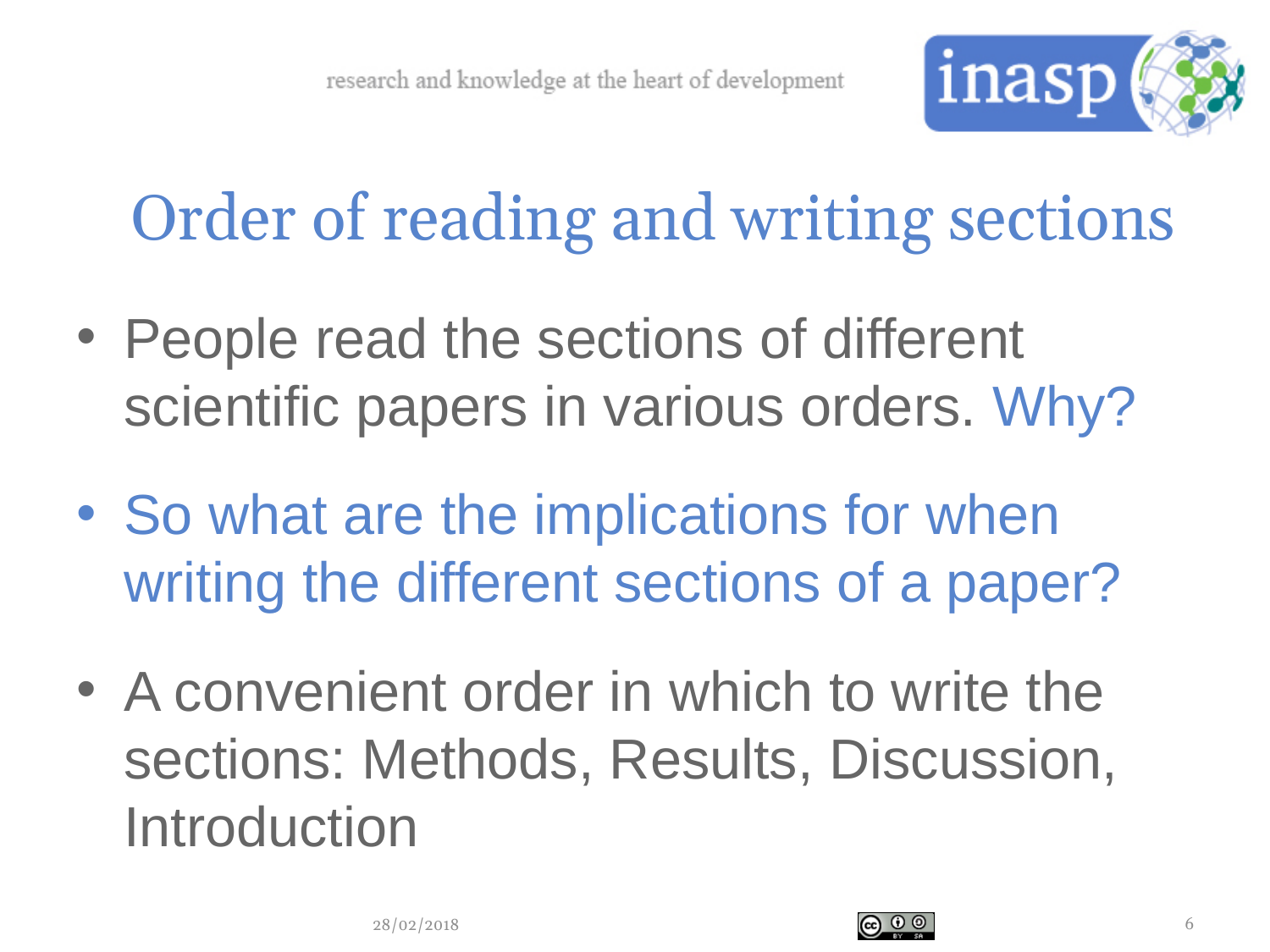

Order of reading and writing sections
People read the sections of different scientific papers in various orders. Why?

So what are the implications for when writing the different sections of a paper?

A convenient order in which to write the sections: Methods, Results, Discussion, Introduction
28/02/2018

6